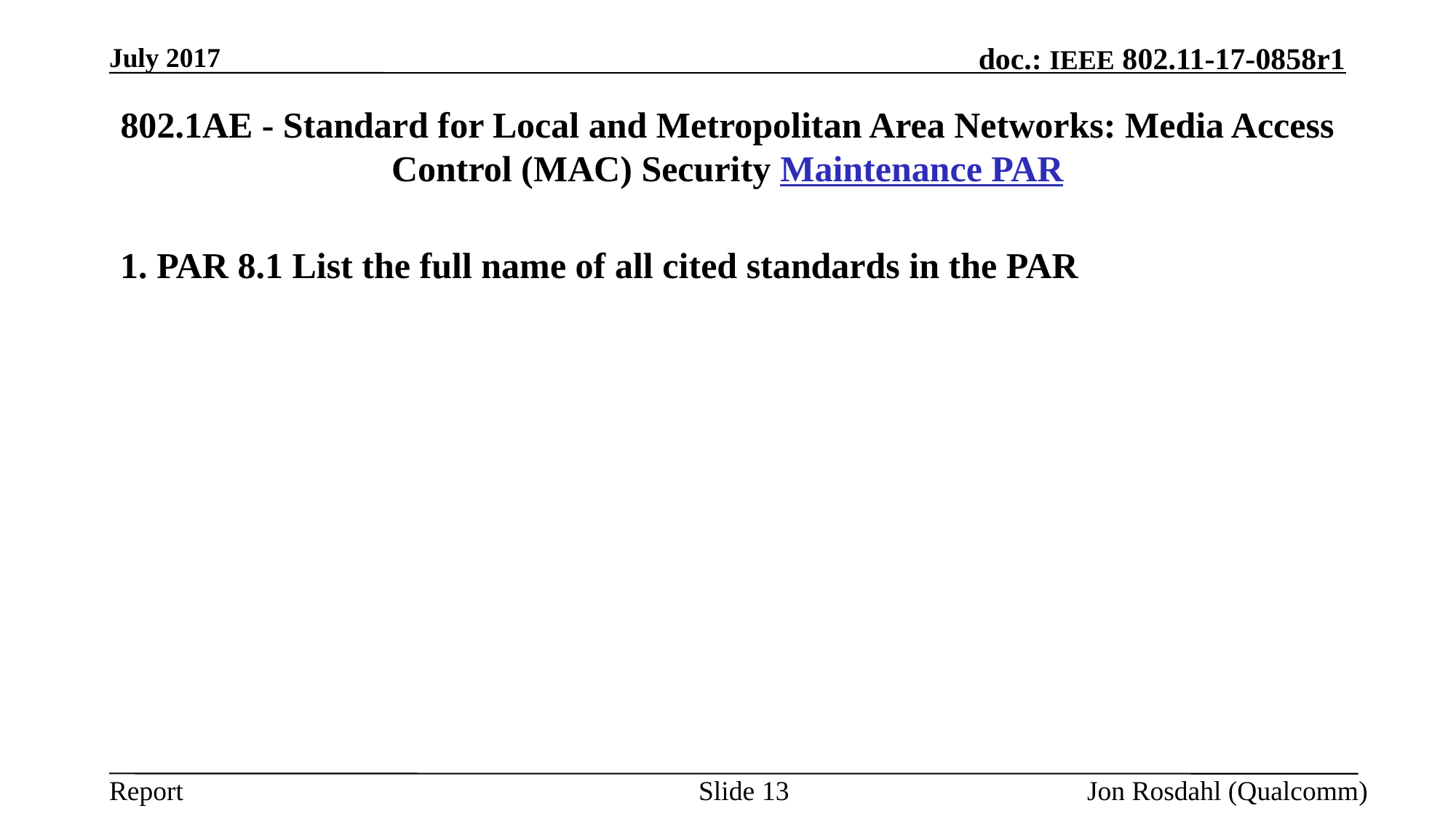

July 2017
# 802.1AE - Standard for Local and Metropolitan Area Networks: Media Access Control (MAC) Security Maintenance PAR
1. PAR 8.1 List the full name of all cited standards in the PAR
Slide 13
Jon Rosdahl (Qualcomm)